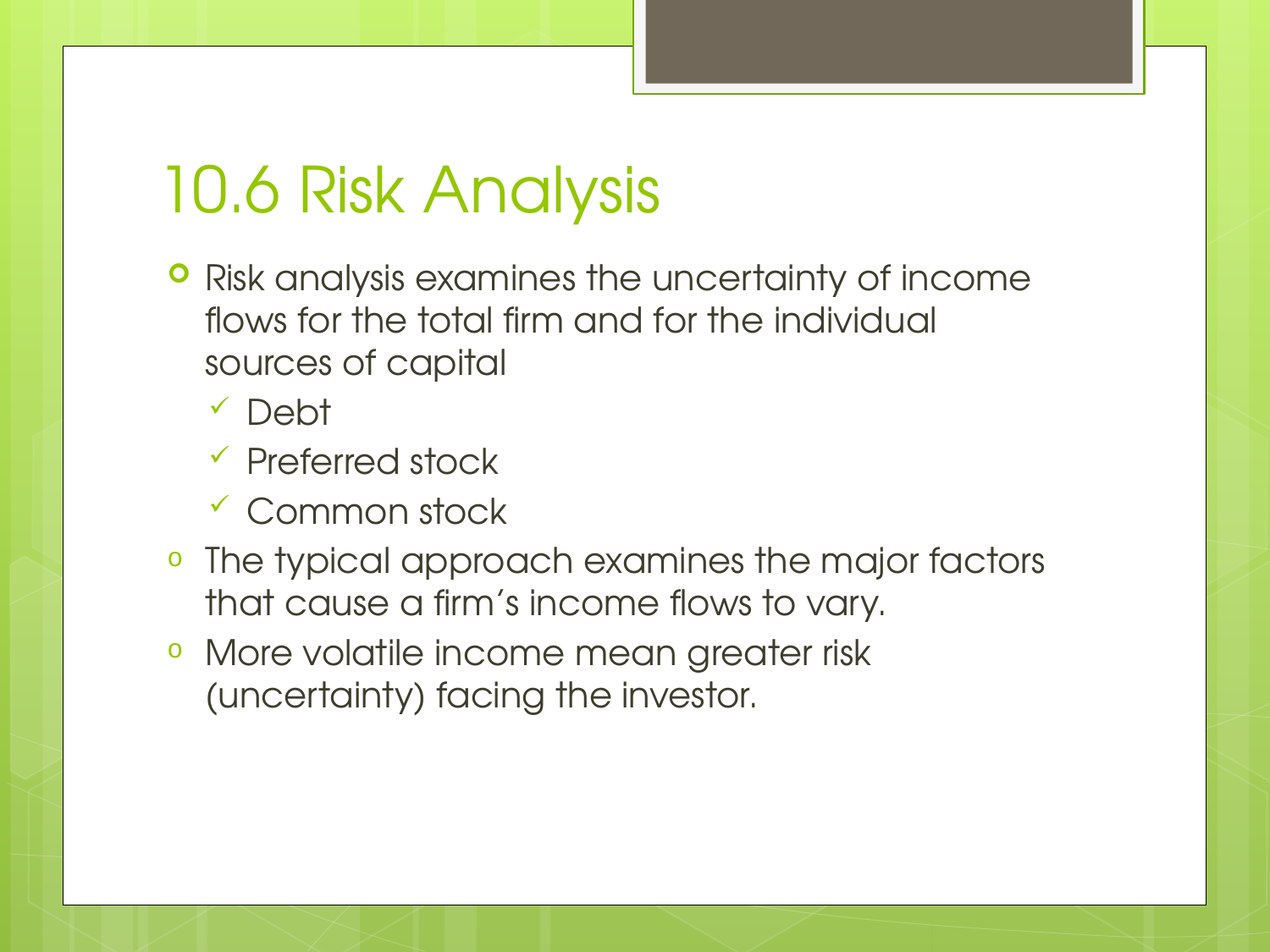

# 10.6 Risk Analysis
Risk analysis examines the uncertainty of income flows for the total firm and for the individual sources of capital
Debt
Preferred stock
Common stock
The typical approach examines the major factors that cause a firm’s income flows to vary.
More volatile income mean greater risk (uncertainty) facing the investor.